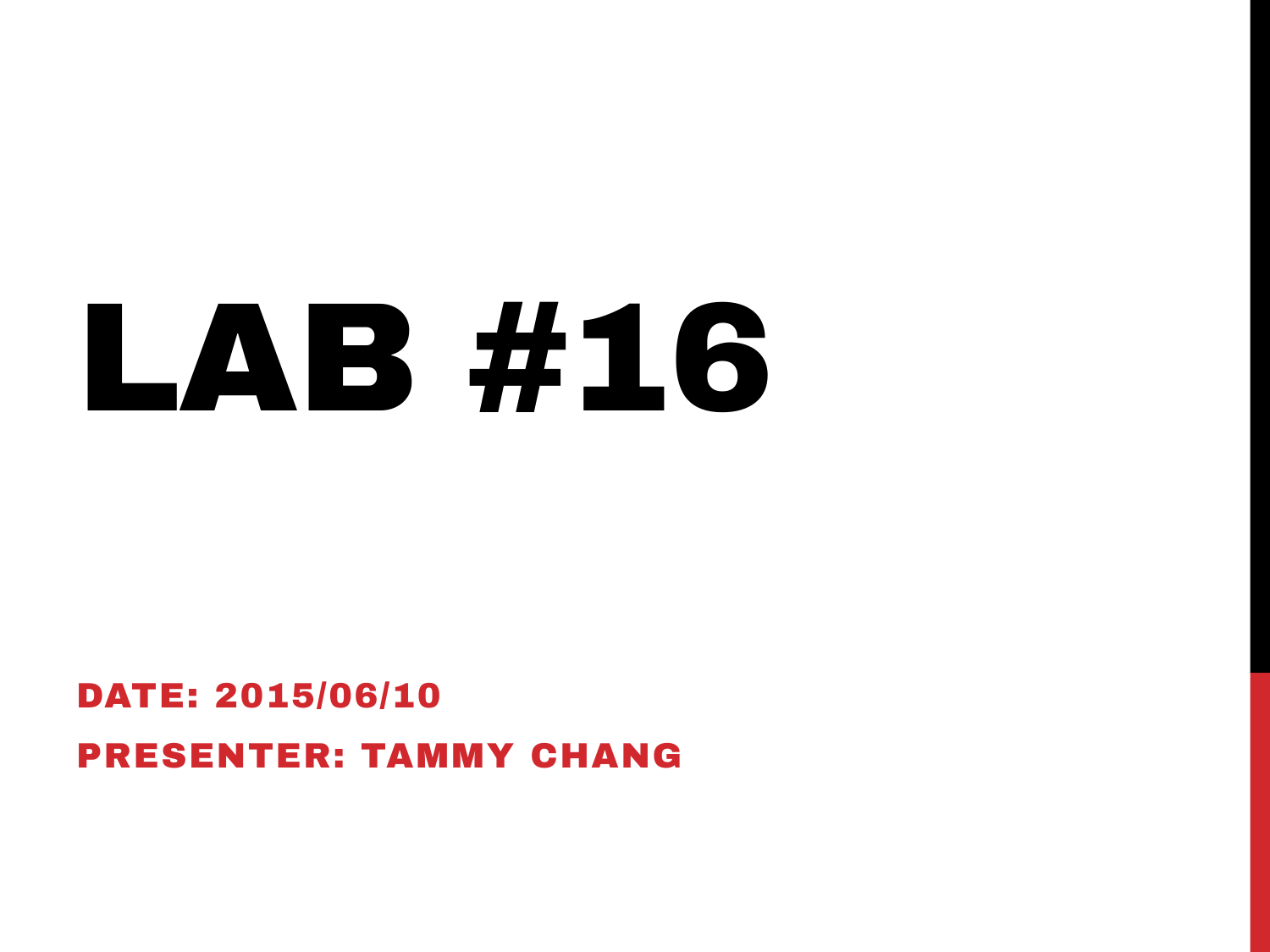

# Lab #16
Date: 2015/06/10
Presenter: tammy Chang